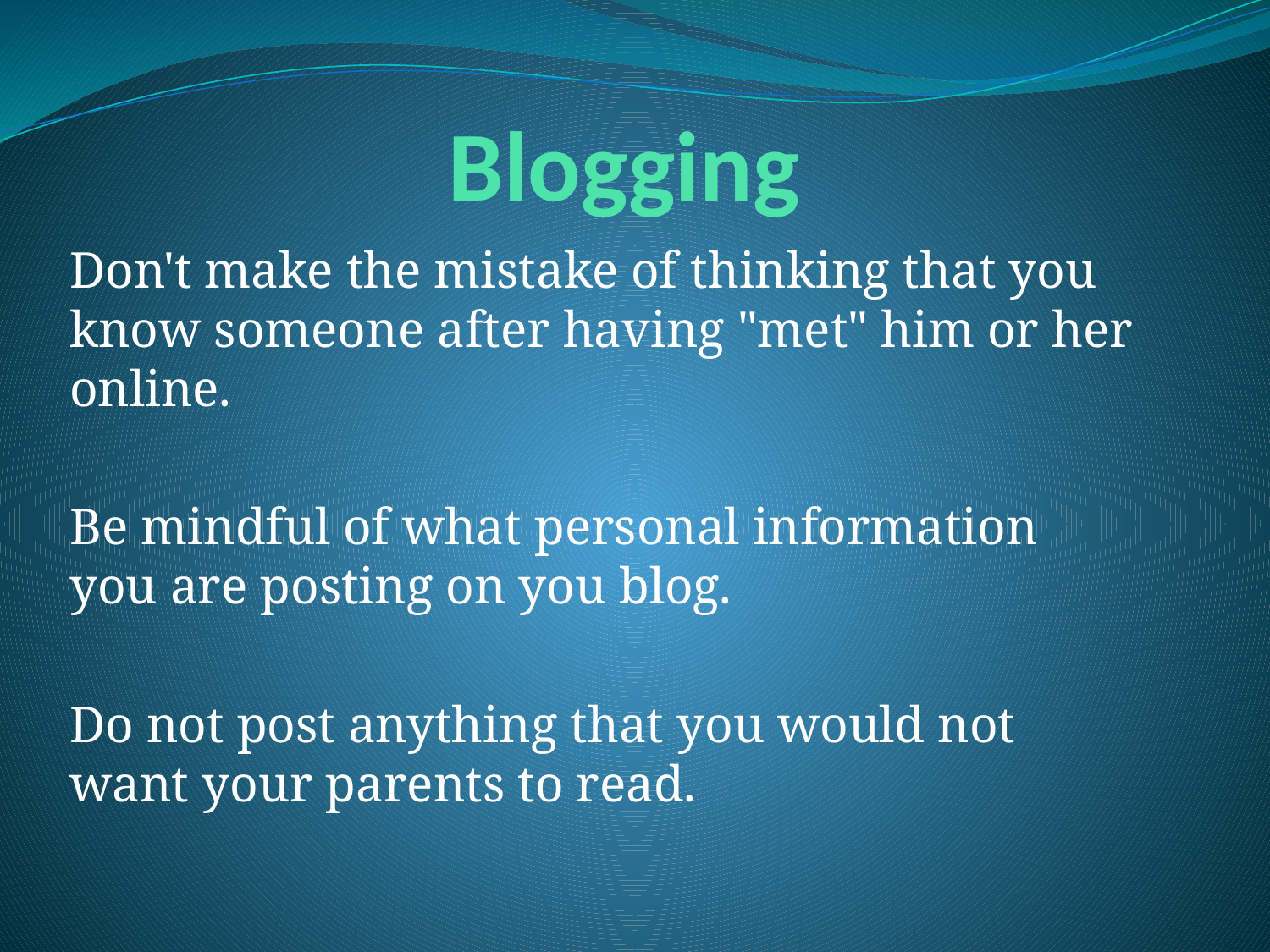

# Blogging
Don't make the mistake of thinking that you know someone after having "met" him or her online.

Be mindful of what personal information you are posting on you blog.

Do not post anything that you would not want your parents to read.